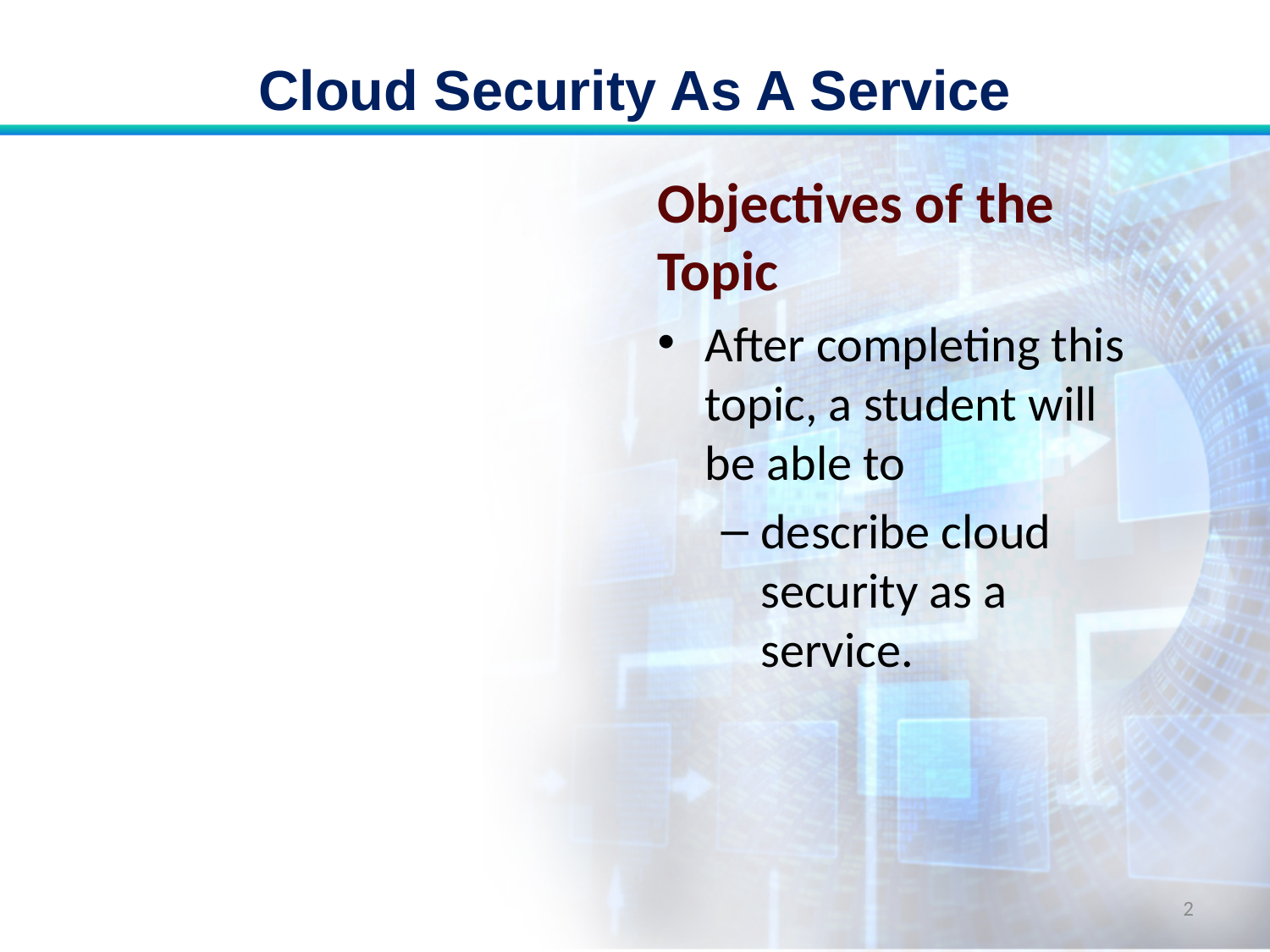

# Cloud Security As A Service
Objectives of the Topic
After completing this topic, a student will be able to
describe cloud security as a service.
2